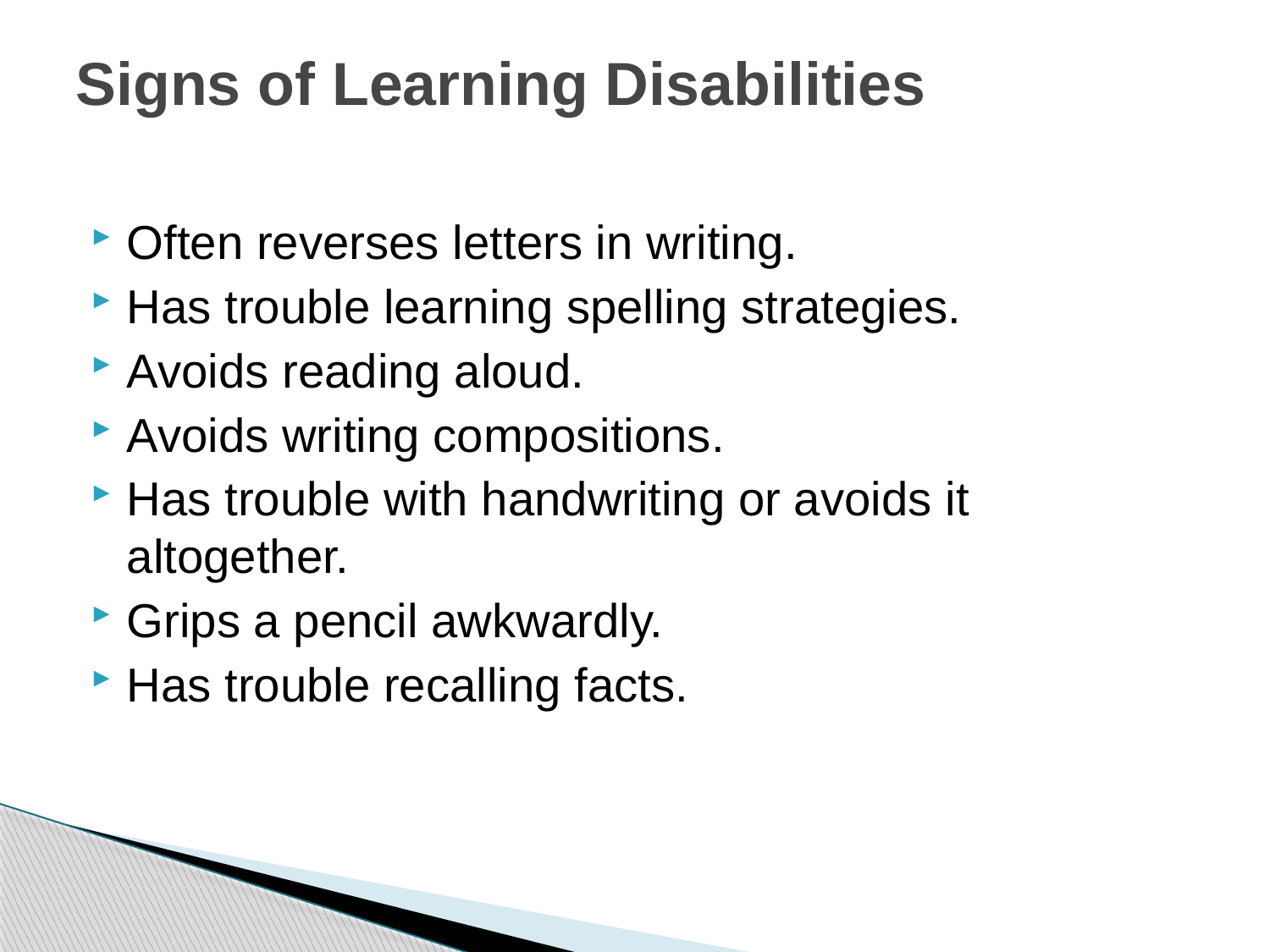

# Signs of Learning Disabilities
Often reverses letters in writing.
Has trouble learning spelling strategies.
Avoids reading aloud.
Avoids writing compositions.
Has trouble with handwriting or avoids it altogether.
Grips a pencil awkwardly.
Has trouble recalling facts.